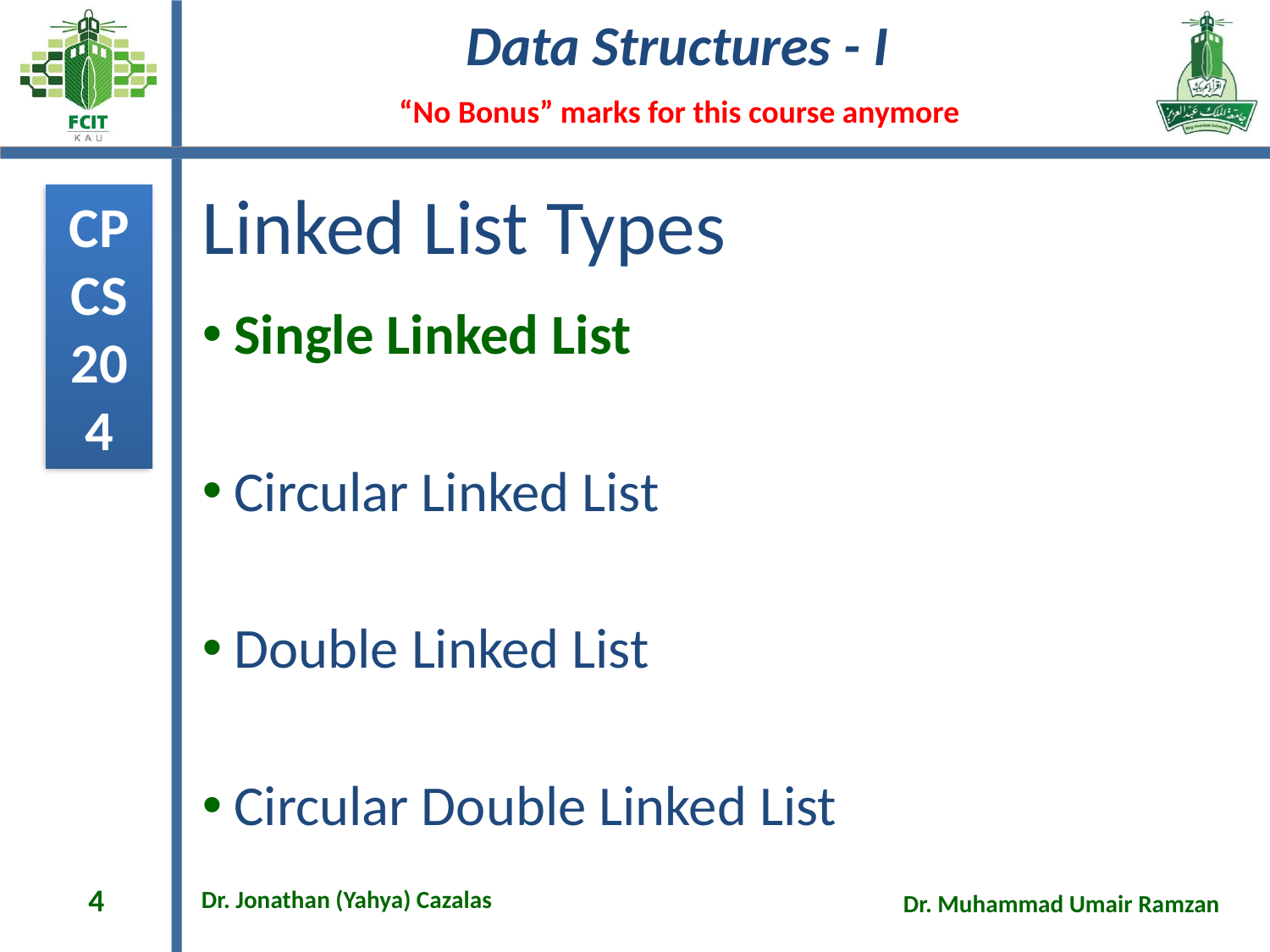

# Linked List Types
Single Linked List

Circular Linked List

Double Linked List

Circular Double Linked List
4